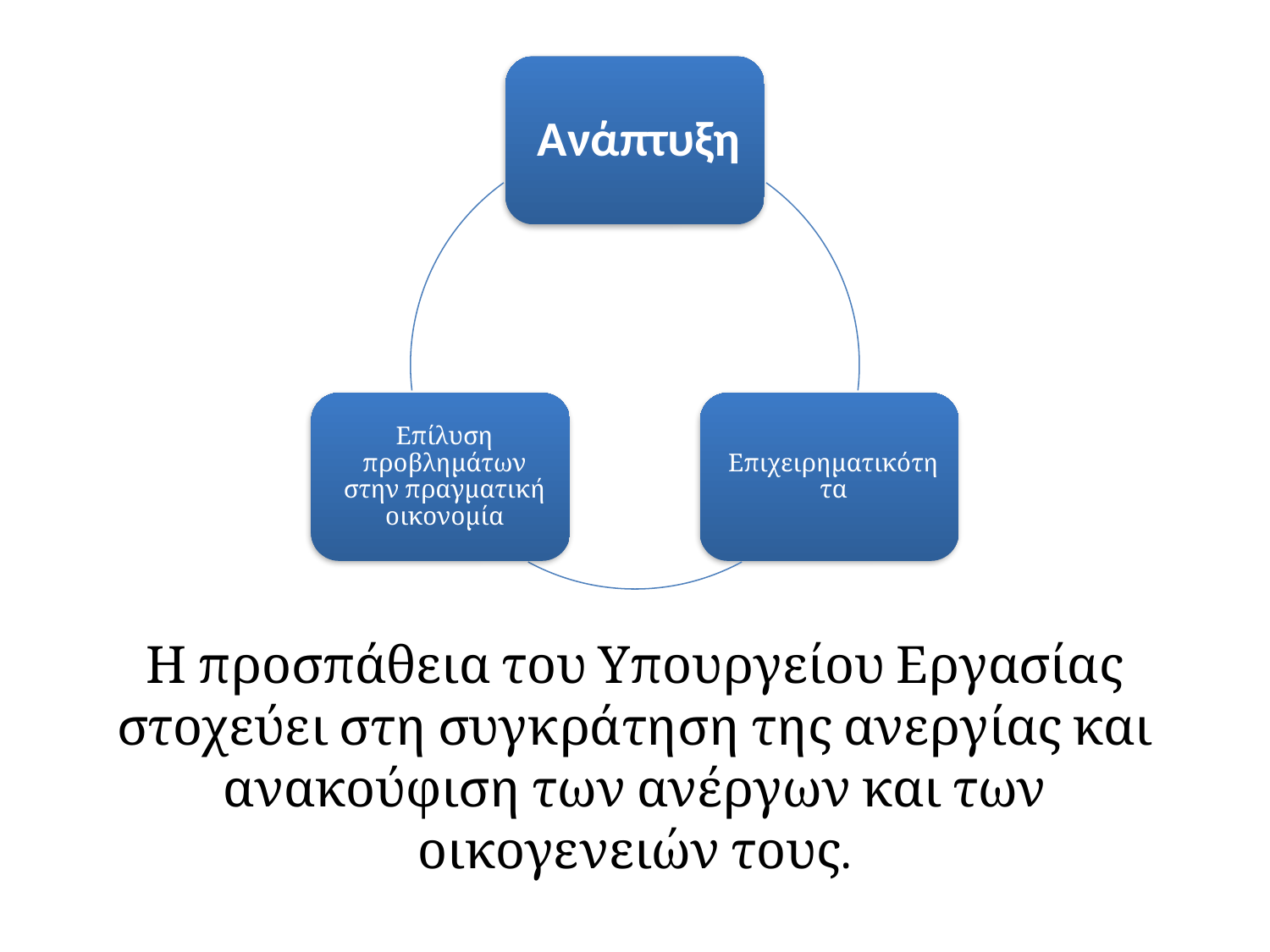

Ανάπτυξη
Επιχειρηματικότητα
Επίλυση προβλημάτων στην πραγματική οικονομία
Η προσπάθεια του Υπουργείου Εργασίας στοχεύει στη συγκράτηση της ανεργίας και ανακούφιση των ανέργων και των οικογενειών τους.